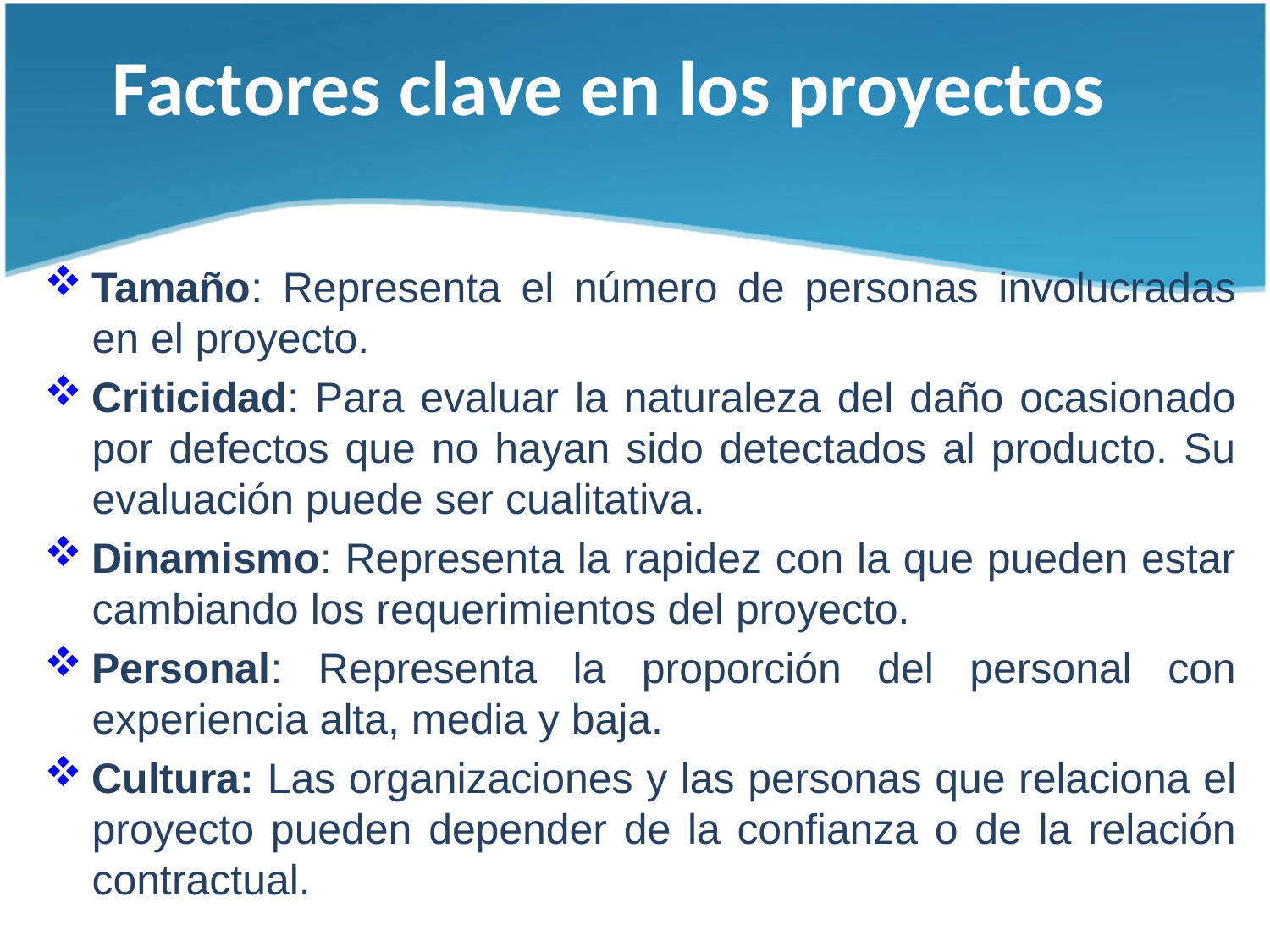

Factores clave en los proyectos
Tamaño: Representa el número de personas involucradas en el proyecto.
Criticidad: Para evaluar la naturaleza del daño ocasionado por defectos que no hayan sido detectados al producto. Su evaluación puede ser cualitativa.
Dinamismo: Representa la rapidez con la que pueden estar cambiando los requerimientos del proyecto.
Personal: Representa la proporción del personal con experiencia alta, media y baja.
Cultura: Las organizaciones y las personas que relaciona el proyecto pueden depender de la confianza o de la relación contractual.